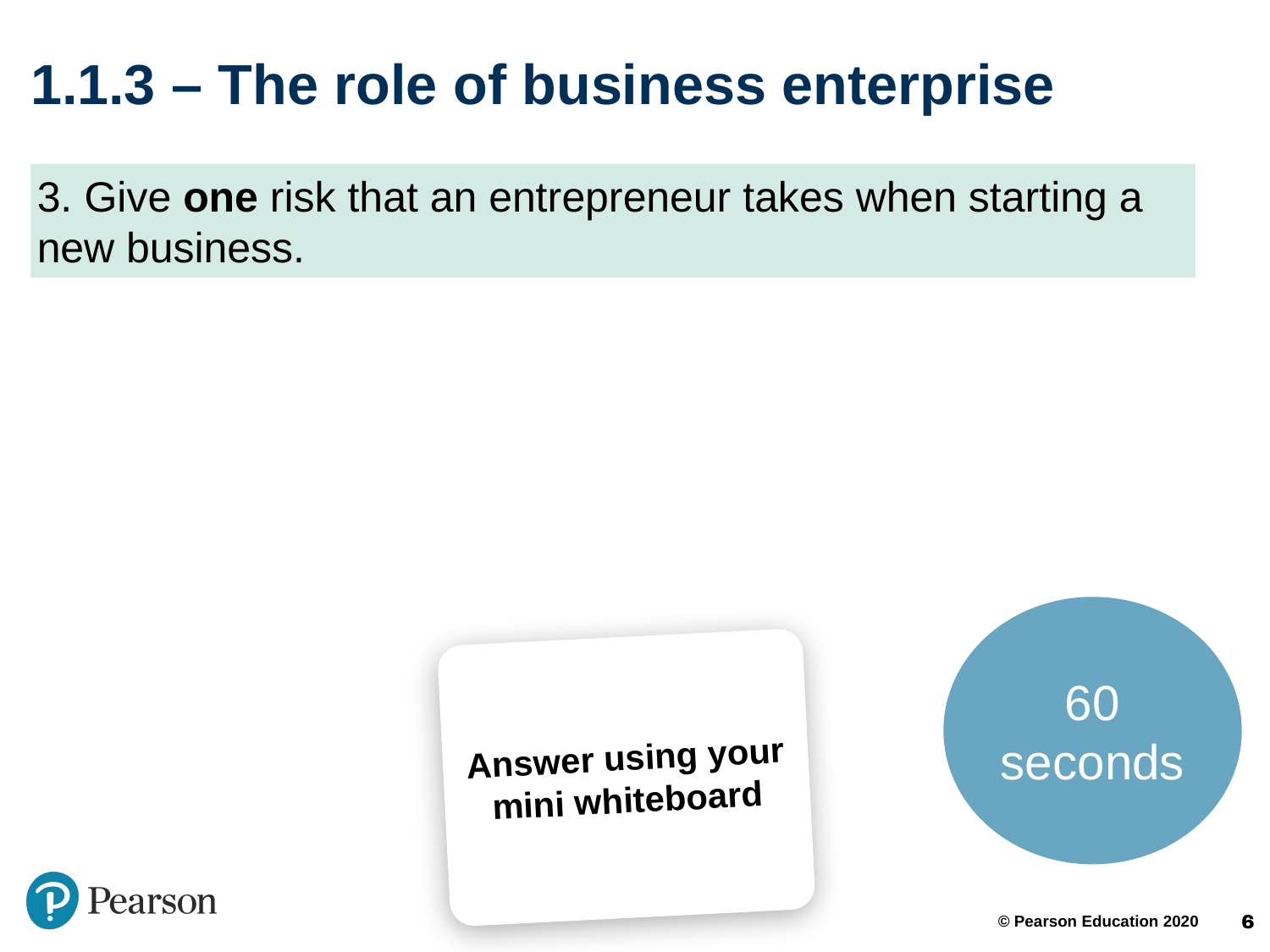

# 1.1.3 – The role of business enterprise
3. Give one risk that an entrepreneur takes when starting a new business.

60 seconds

Answer using your mini whiteboard

6